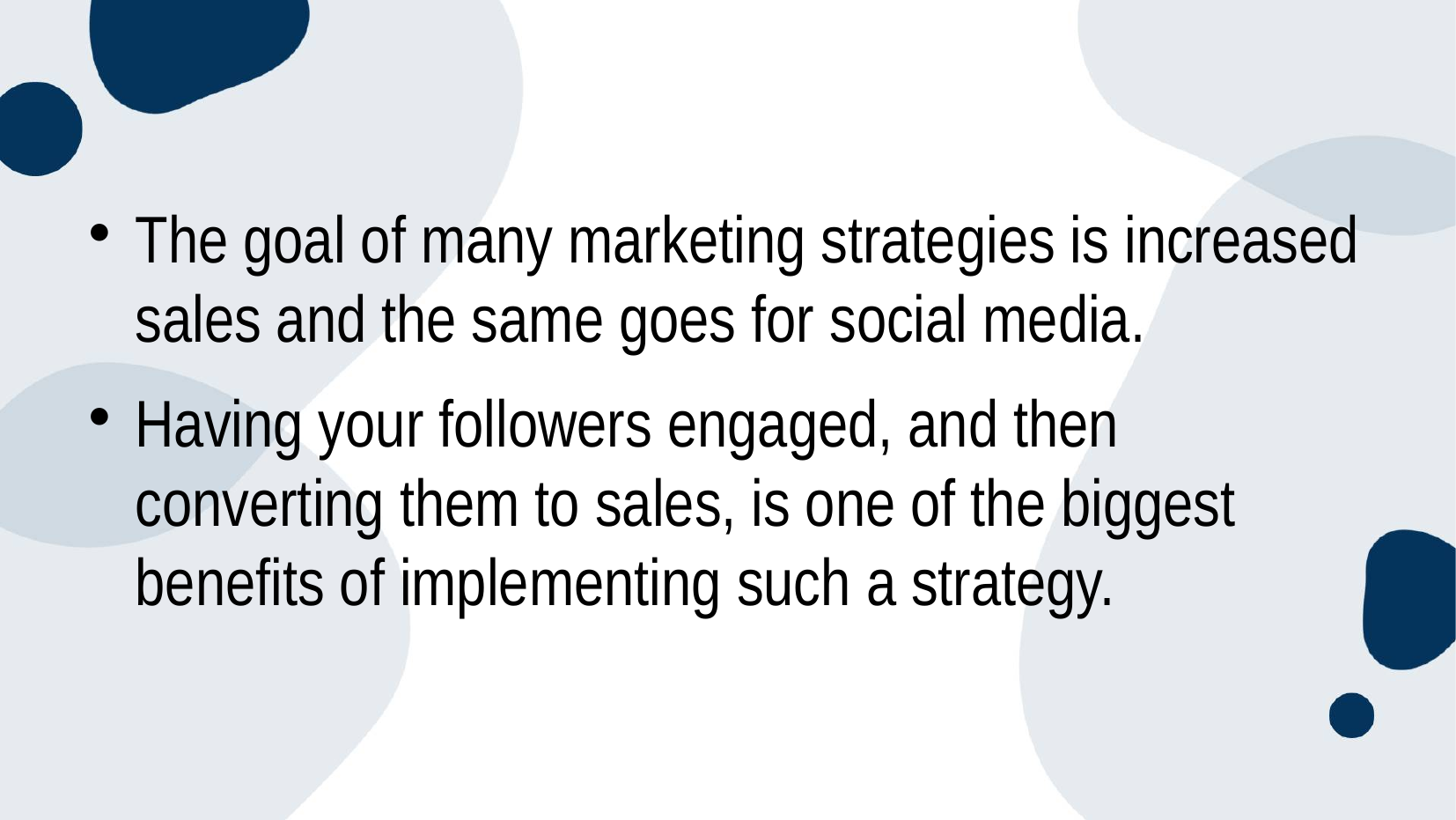

The goal of many marketing strategies is increased sales and the same goes for social media.
Having your followers engaged, and then converting them to sales, is one of the biggest benefits of implementing such a strategy.